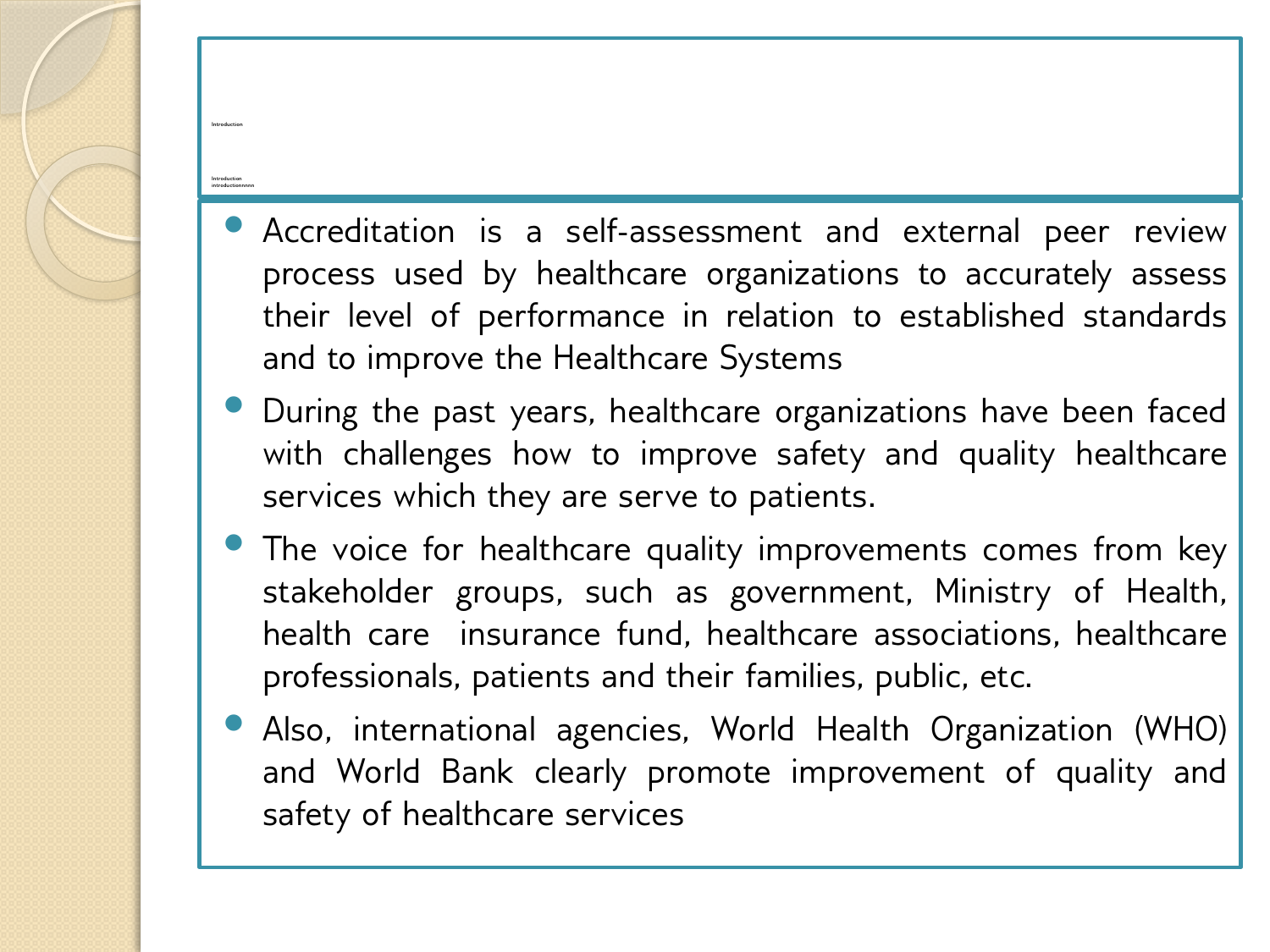

# Introduction Introduction introductionnnnn
Accreditation is a self-assessment and external peer review process used by healthcare organizations to accurately assess their level of performance in relation to established standards and to improve the Healthcare Systems
During the past years, healthcare organizations have been faced with challenges how to improve safety and quality healthcare services which they are serve to patients.
The voice for healthcare quality improvements comes from key stakeholder groups, such as government, Ministry of Health, health care  insurance fund, healthcare associations, healthcare professionals, patients and their families, public, etc.
Also, international agencies, World Health Organization (WHO) and World Bank clearly promote improvement of quality and safety of healthcare services